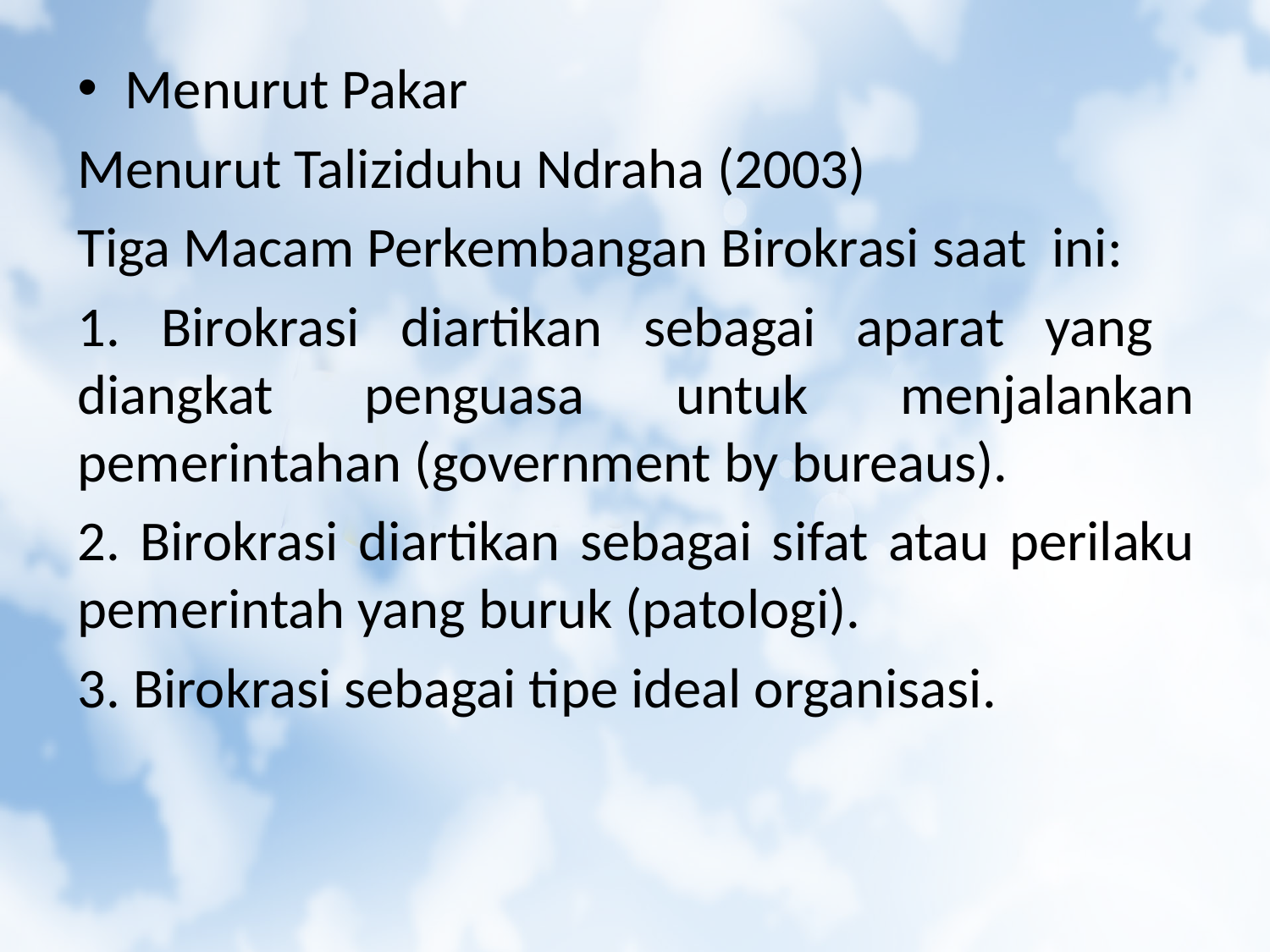

Menurut Pakar
Menurut Taliziduhu Ndraha (2003)
Tiga Macam Perkembangan Birokrasi saat  ini:
1. Birokrasi diartikan sebagai aparat yang  diangkat penguasa untuk menjalankan pemerintahan (government by bureaus).
2. Birokrasi diartikan sebagai sifat atau perilaku pemerintah yang buruk (patologi).
3. Birokrasi sebagai tipe ideal organisasi.